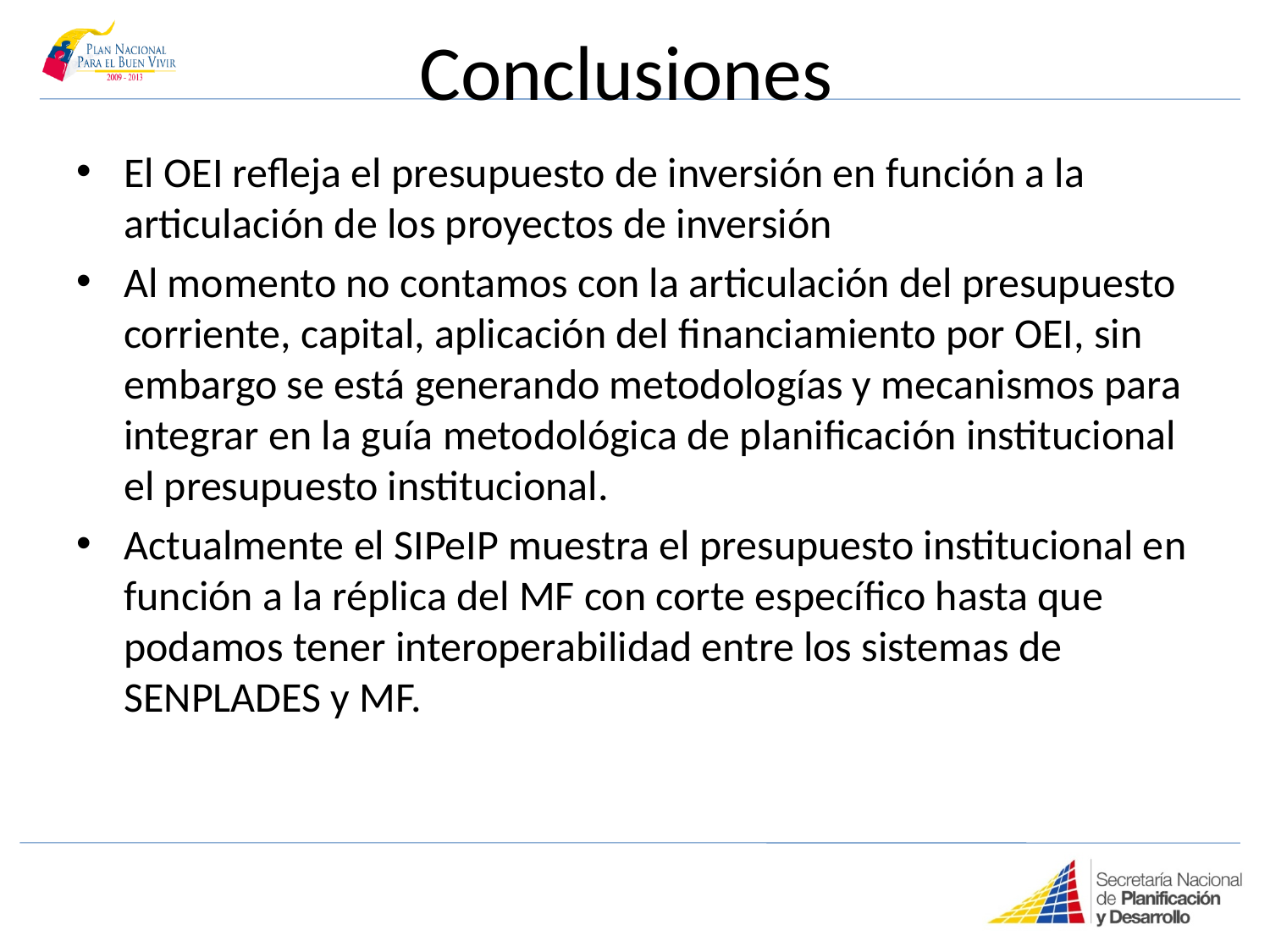

# Conclusiones
El OEI refleja el presupuesto de inversión en función a la articulación de los proyectos de inversión
Al momento no contamos con la articulación del presupuesto corriente, capital, aplicación del financiamiento por OEI, sin embargo se está generando metodologías y mecanismos para integrar en la guía metodológica de planificación institucional el presupuesto institucional.
Actualmente el SIPeIP muestra el presupuesto institucional en función a la réplica del MF con corte específico hasta que podamos tener interoperabilidad entre los sistemas de SENPLADES y MF.